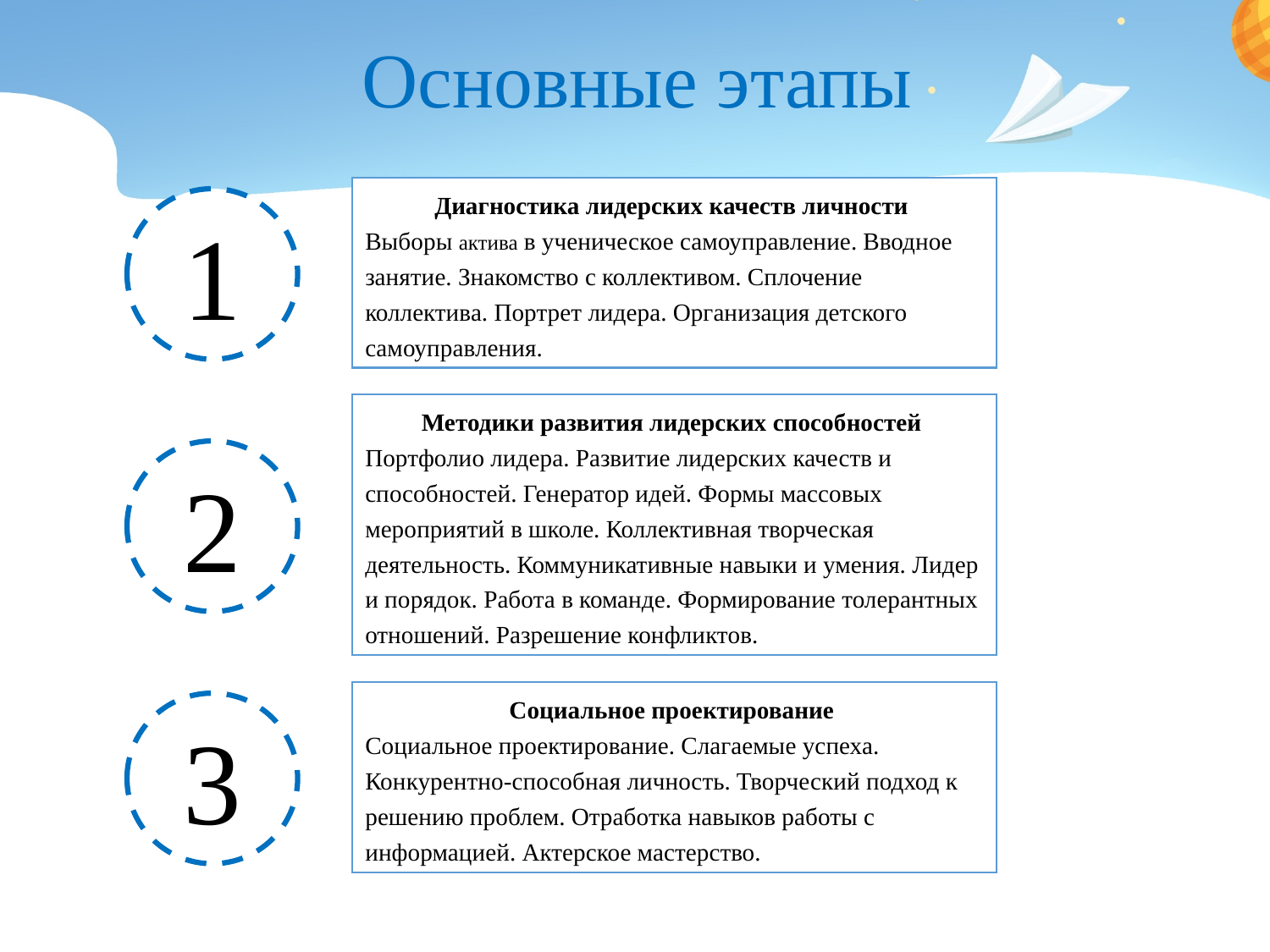

# Основные этапы
Диагностика лидерских качеств личности
Выборы актива в ученическое самоуправление. Вводное занятие. Знакомство с коллективом. Сплочение коллектива. Портрет лидера. Организация детского самоуправления.
1
Методики развития лидерских способностей
Портфолио лидера. Развитие лидерских качеств и способностей. Генератор идей. Формы массовых мероприятий в школе. Коллективная творческая деятельность. Коммуникативные навыки и умения. Лидер и порядок. Работа в команде. Формирование толерантных отношений. Разрешение конфликтов.
2
Социальное проектирование
Социальное проектирование. Слагаемые успеха. Конкурентно-способная личность. Творческий подход к решению проблем. Отработка навыков работы с информацией. Актерское мастерство.
3